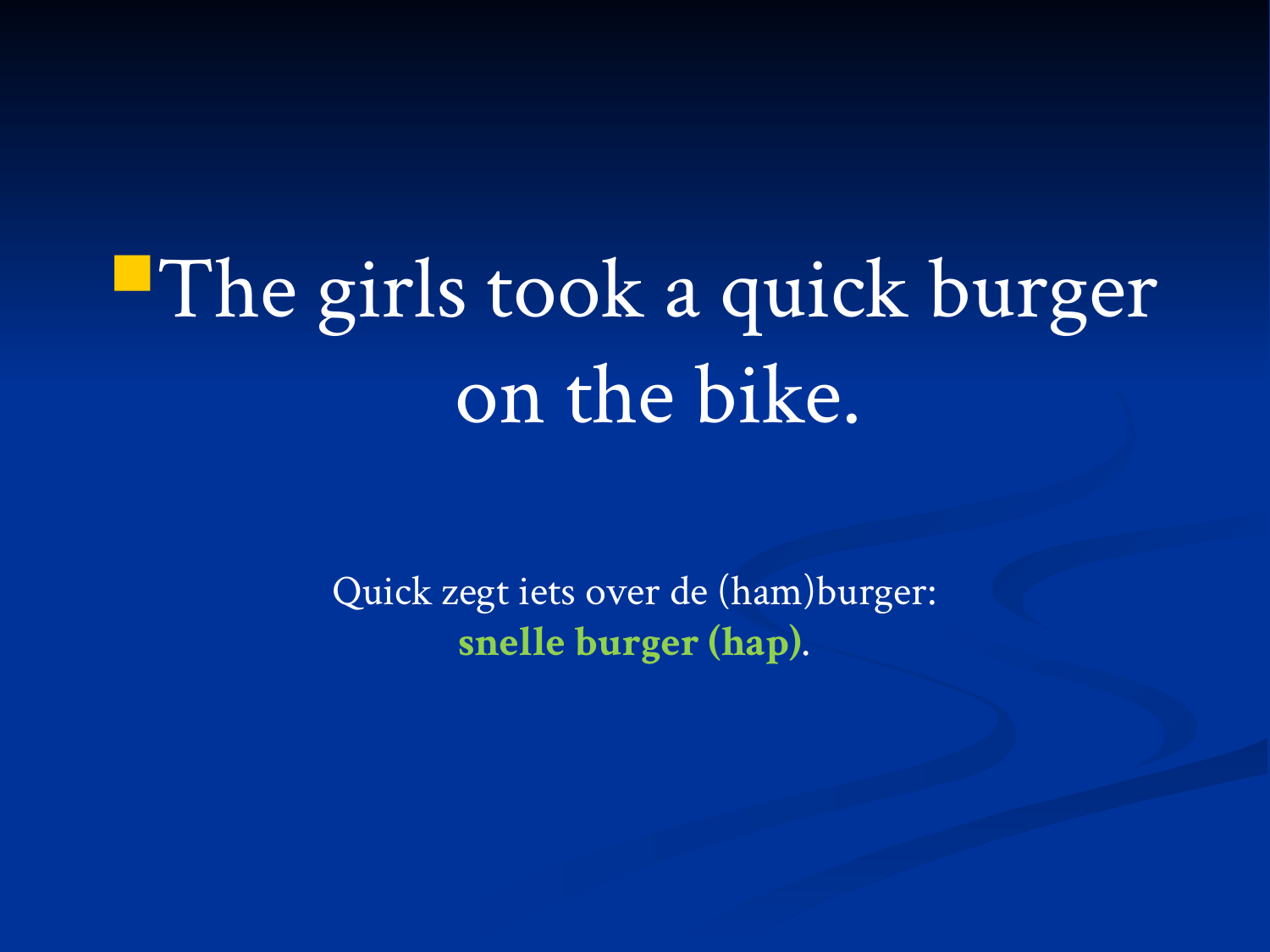

#
The girls took a quick burger on the bike.

Quick zegt iets over de (ham)burger:
snelle burger (hap).